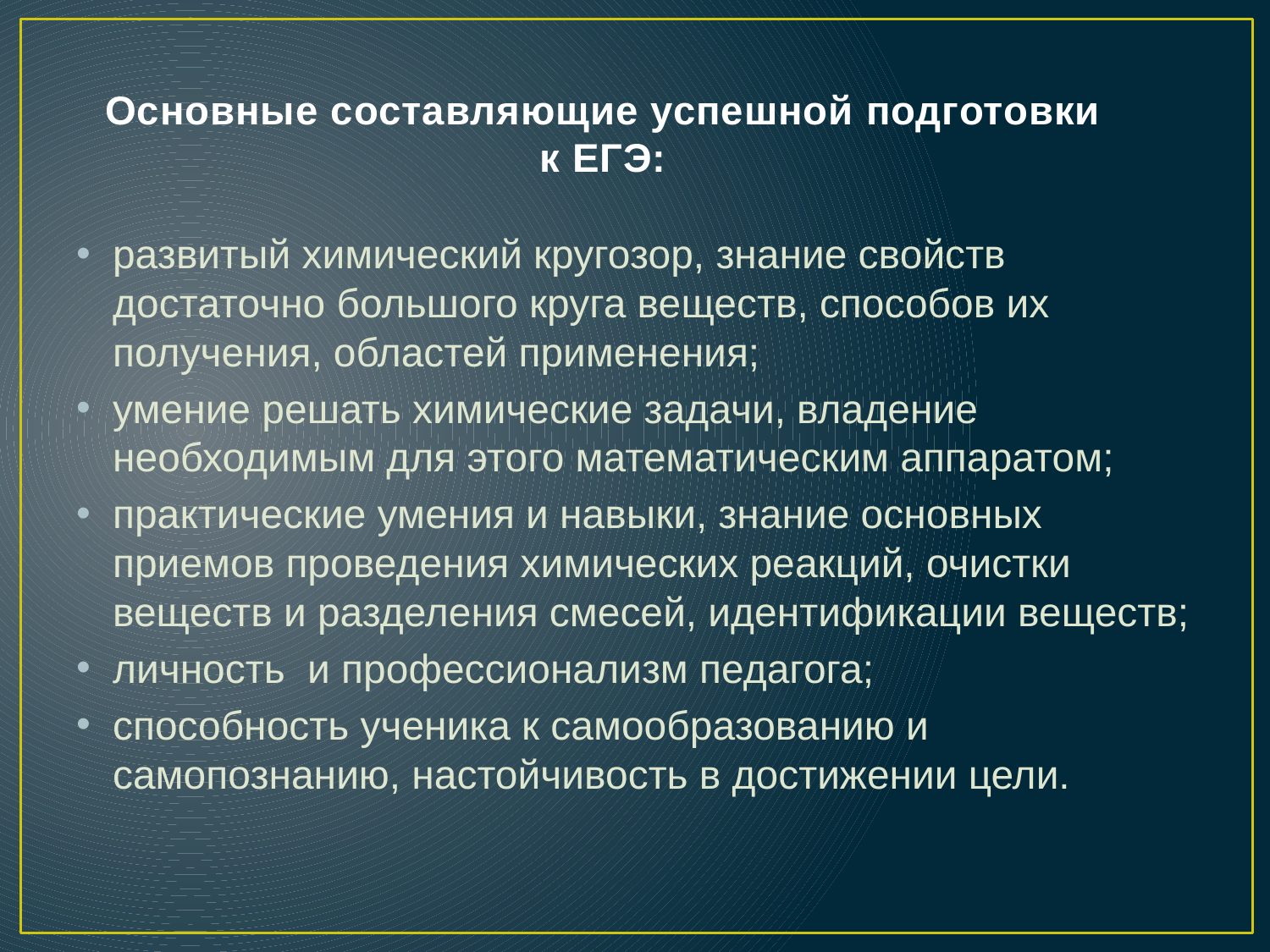

# Основные составляющие успешной подготовки к ЕГЭ:
развитый химический кругозор, знание свойств достаточно большого круга веществ, способов их получения, областей применения;
умение решать химические задачи, владение необходимым для этого математическим аппаратом;
практические умения и навыки, знание основных приемов проведения химических реакций, очистки веществ и разделения смесей, идентификации веществ;
личность  и профессионализм педагога;
способность ученика к самообразованию и самопознанию, настойчивость в достижении цели.